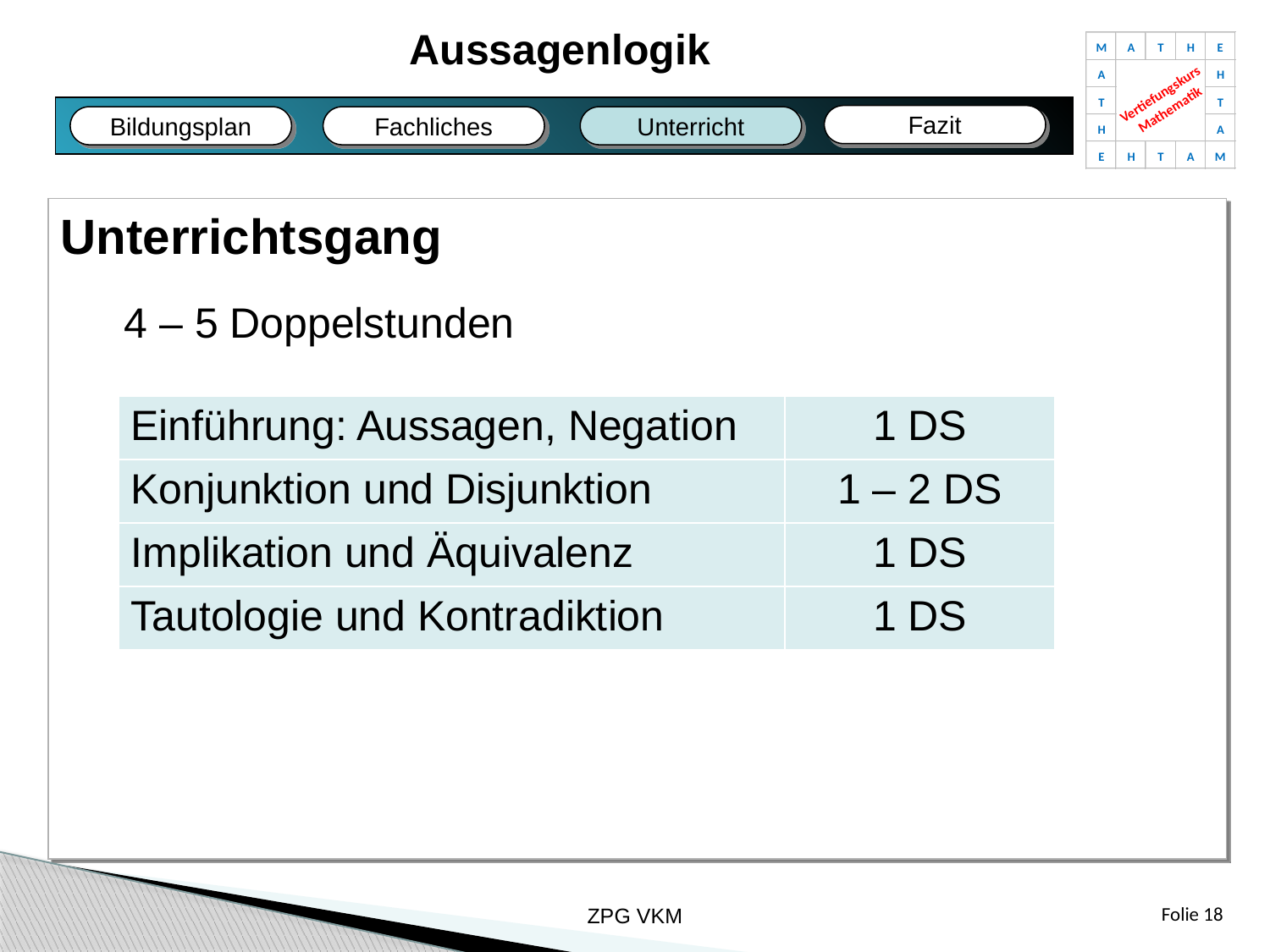

Aussagenlogik

M
A
T
H
E

A
H
Vertiefungskurs
Mathematik

T
T

H
A

E
H
T
A
M

Fazit
Fachliches
Bildungsplan
Unterricht
Fazit
Bildungsplan
Fachliches
Unterricht
Unterrichtsgang
4 – 5 Doppelstunden

| Einführung: Aussagen, Negation | 1 DS |
| --- | --- |
| Konjunktion und Disjunktion | 1 – 2 DS |
| Implikation und Äquivalenz | 1 DS |
| Tautologie und Kontradiktion | 1 DS |

ZPG VKM
Folie 18